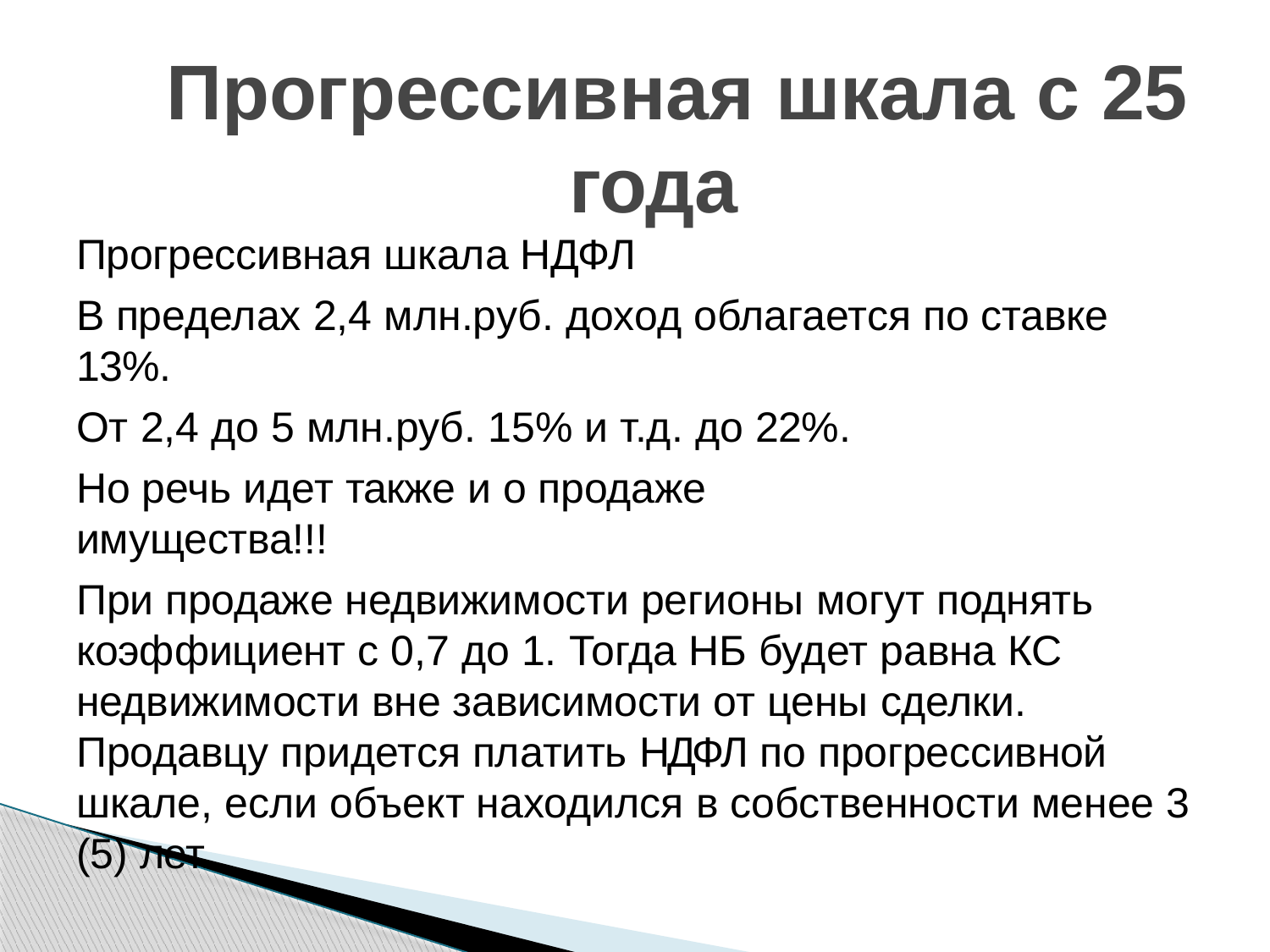

# Прогрессивная шкала с 25 года
Прогрессивная шкала НДФЛ
В пределах 2,4 млн.руб. доход облагается по ставке 13%.
От 2,4 до 5 млн.руб. 15% и т.д. до 22%.
Но речь идет также и о продаже имущества!!!
При продаже недвижимости регионы могут поднять коэффициент с 0,7 до 1. Тогда НБ будет равна КС недвижимости вне зависимости от цены сделки.
Продавцу придется платить НДФЛ по прогрессивной шкале, если объект находился в собственности менее 3
(5) лет.